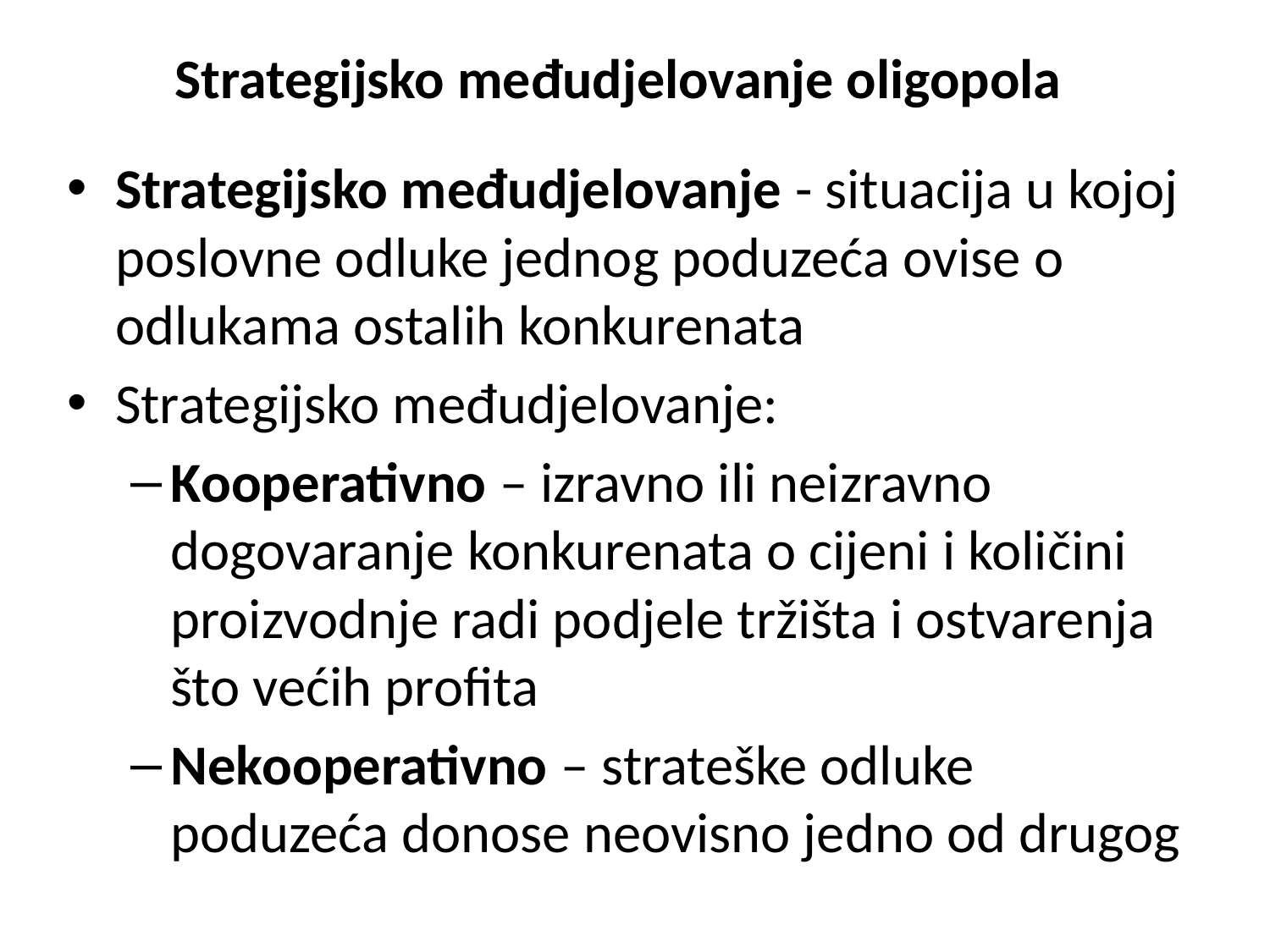

Strategijsko međudjelovanje oligopola
Strategijsko međudjelovanje - situacija u kojoj poslovne odluke jednog poduzeća ovise o odlukama ostalih konkurenata
Strategijsko međudjelovanje:
Kooperativno – izravno ili neizravno dogovaranje konkurenata o cijeni i količini proizvodnje radi podjele tržišta i ostvarenja što većih profita
Nekooperativno – strateške odluke poduzeća donose neovisno jedno od drugog